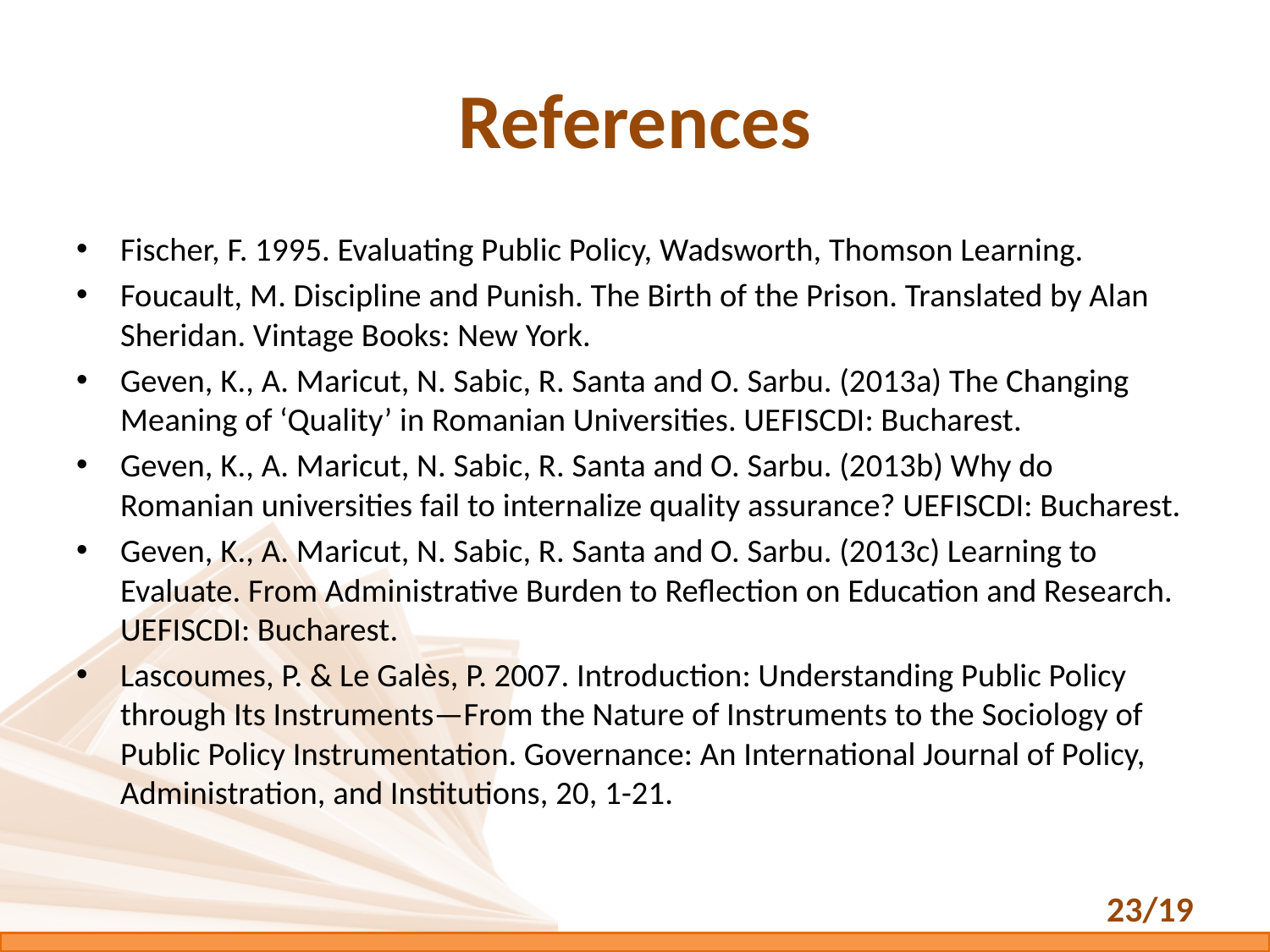

# References
Fischer, F. 1995. Evaluating Public Policy, Wadsworth, Thomson Learning.
Foucault, M. Discipline and Punish. The Birth of the Prison. Translated by Alan Sheridan. Vintage Books: New York.
Geven, K., A. Maricut, N. Sabic, R. Santa and O. Sarbu. (2013a) The Changing Meaning of ‘Quality’ in Romanian Universities. UEFISCDI: Bucharest.
Geven, K., A. Maricut, N. Sabic, R. Santa and O. Sarbu. (2013b) Why do Romanian universities fail to internalize quality assurance? UEFISCDI: Bucharest.
Geven, K., A. Maricut, N. Sabic, R. Santa and O. Sarbu. (2013c) Learning to Evaluate. From Administrative Burden to Reflection on Education and Research. UEFISCDI: Bucharest.
Lascoumes, P. & Le Galès, P. 2007. Introduction: Understanding Public Policy through Its Instruments—From the Nature of Instruments to the Sociology of Public Policy Instrumentation. Governance: An International Journal of Policy, Administration, and Institutions, 20, 1-21.
23